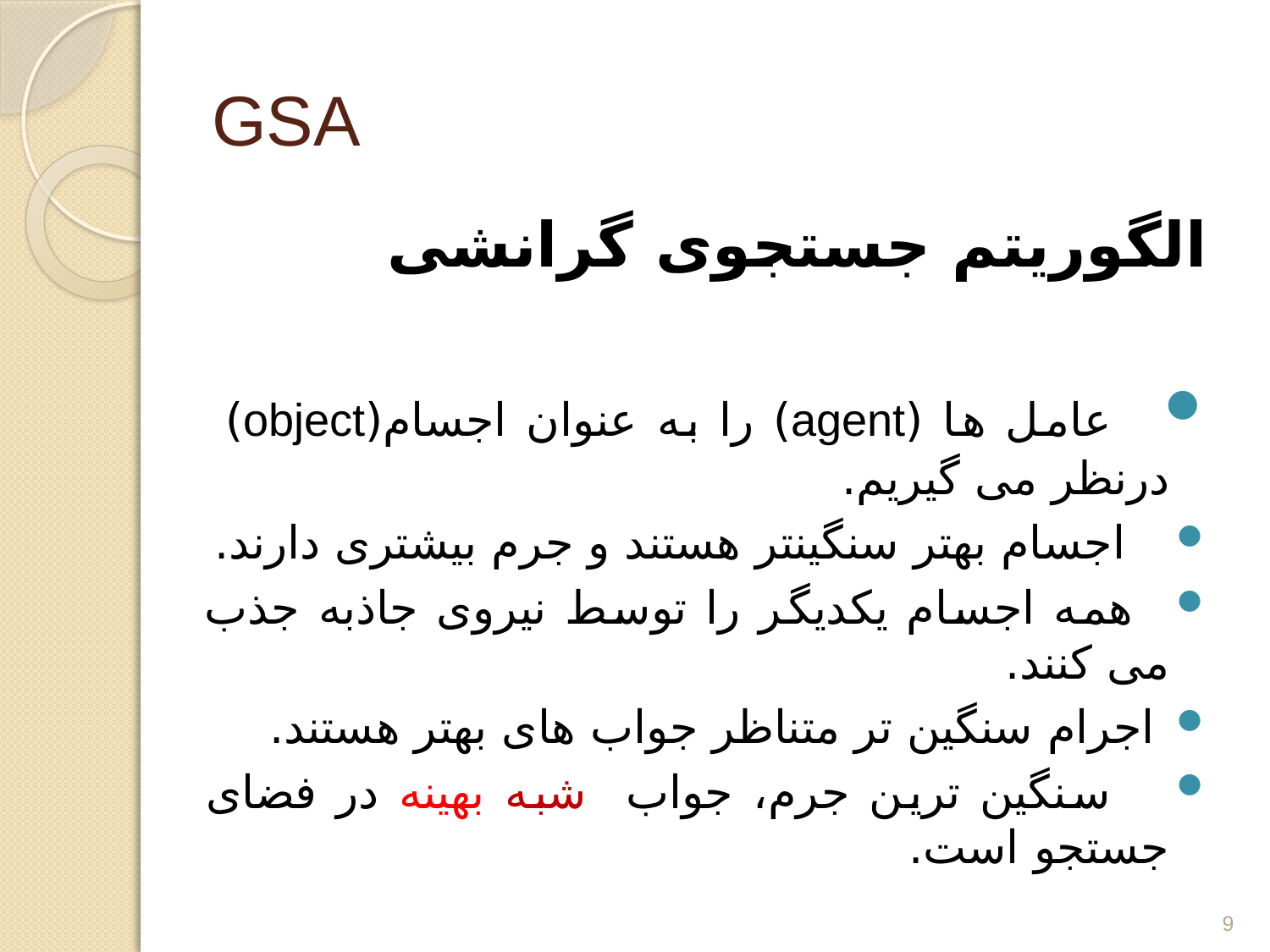

# GSA
الگوریتم جستجوی گرانشی

  عامل ها (agent) را به عنوان اجسام(object)  درنظر می گیریم.
   اجسام بهتر سنگینتر هستند و جرم بيشتری دارند.
  همه اجسام یکدیگر را توسط نیروی جاذبه جذب می کنند.
 اجرام سنگین تر متناظر جواب های بهتر هستند.
   سنگین ترین جرم، جواب  شبه بهینه در فضای جستجو است.

9